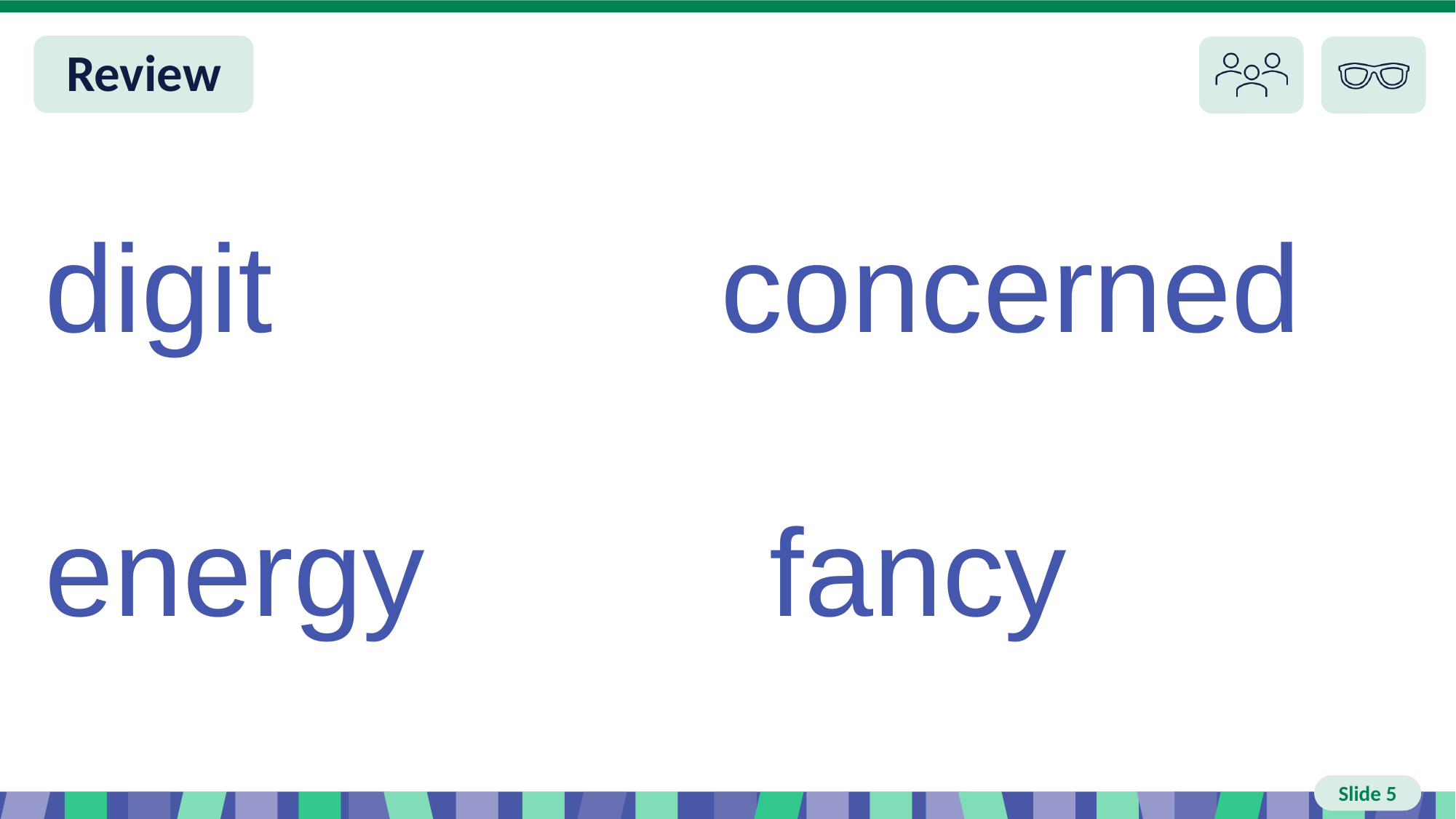

# Slide 5 Review You do
digit             concerned
energy          fancy